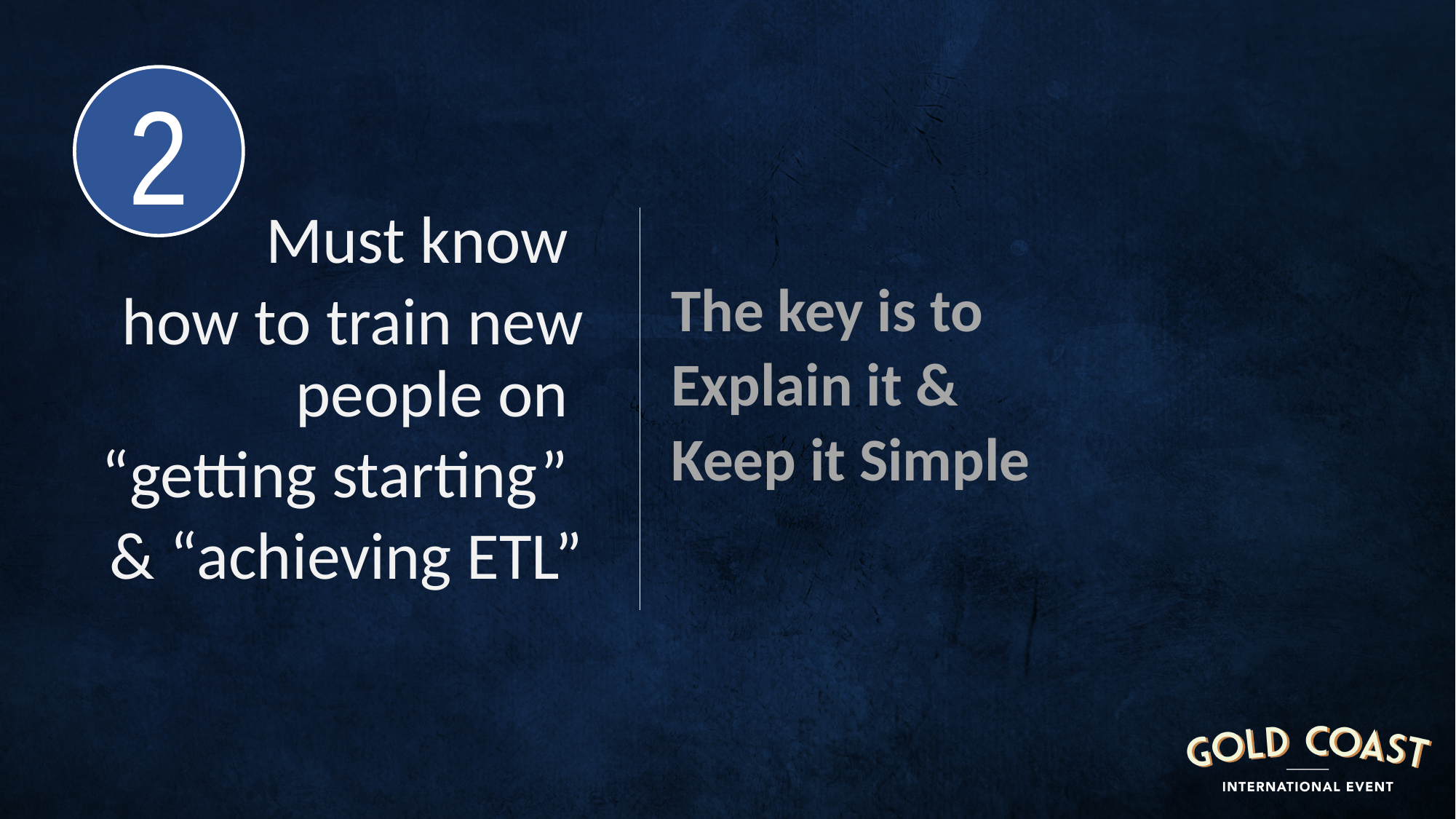

2
The key is to
Explain it &
Keep it Simple
Must know
how to train new people on
“getting starting”
& “achieving ETL”